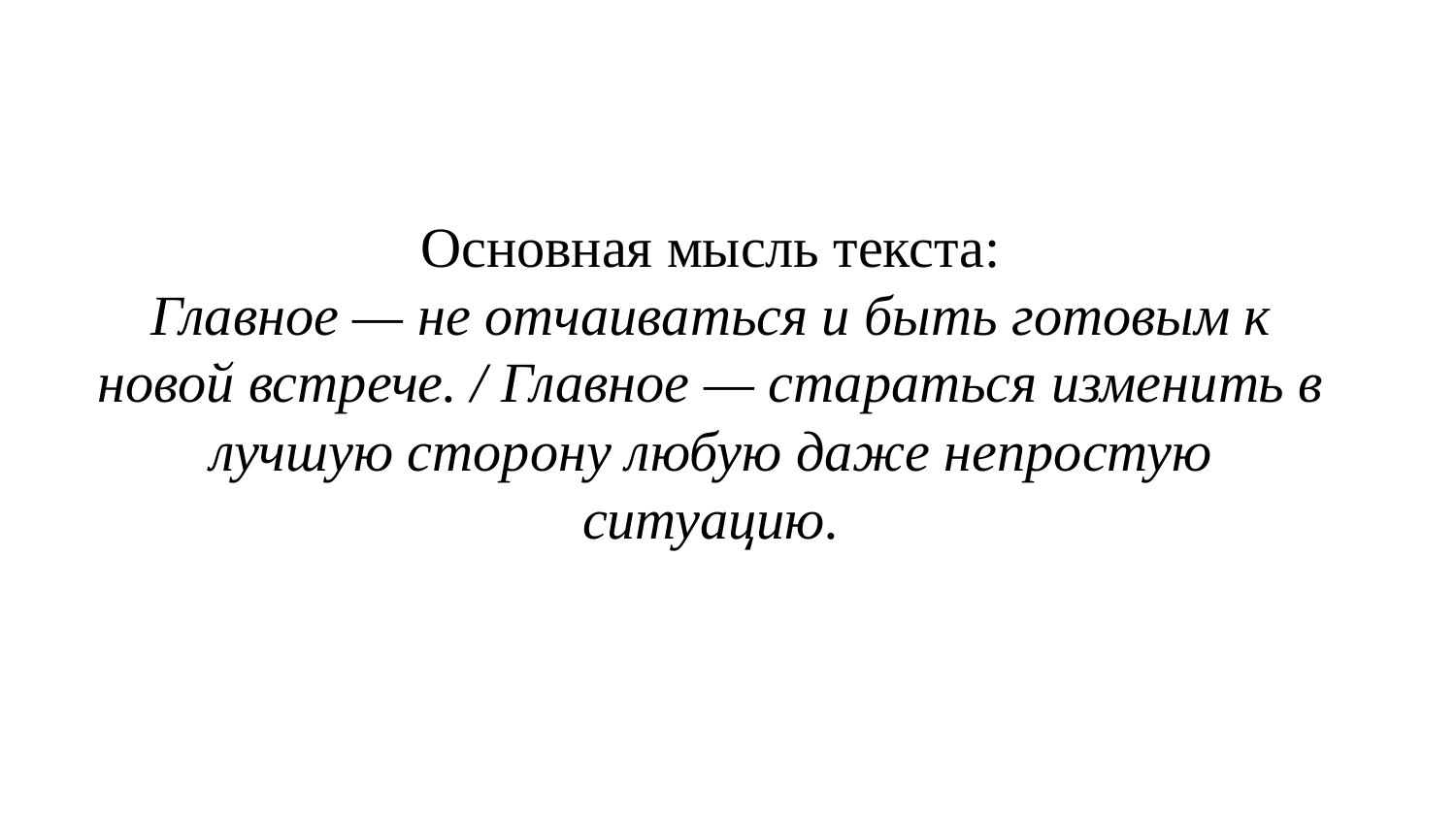

Основная мысль текста:
Главное — не отчаиваться и быть готовым к новой встрече. / Главное — стараться изменить в лучшую сторону любую даже непростую ситуацию.